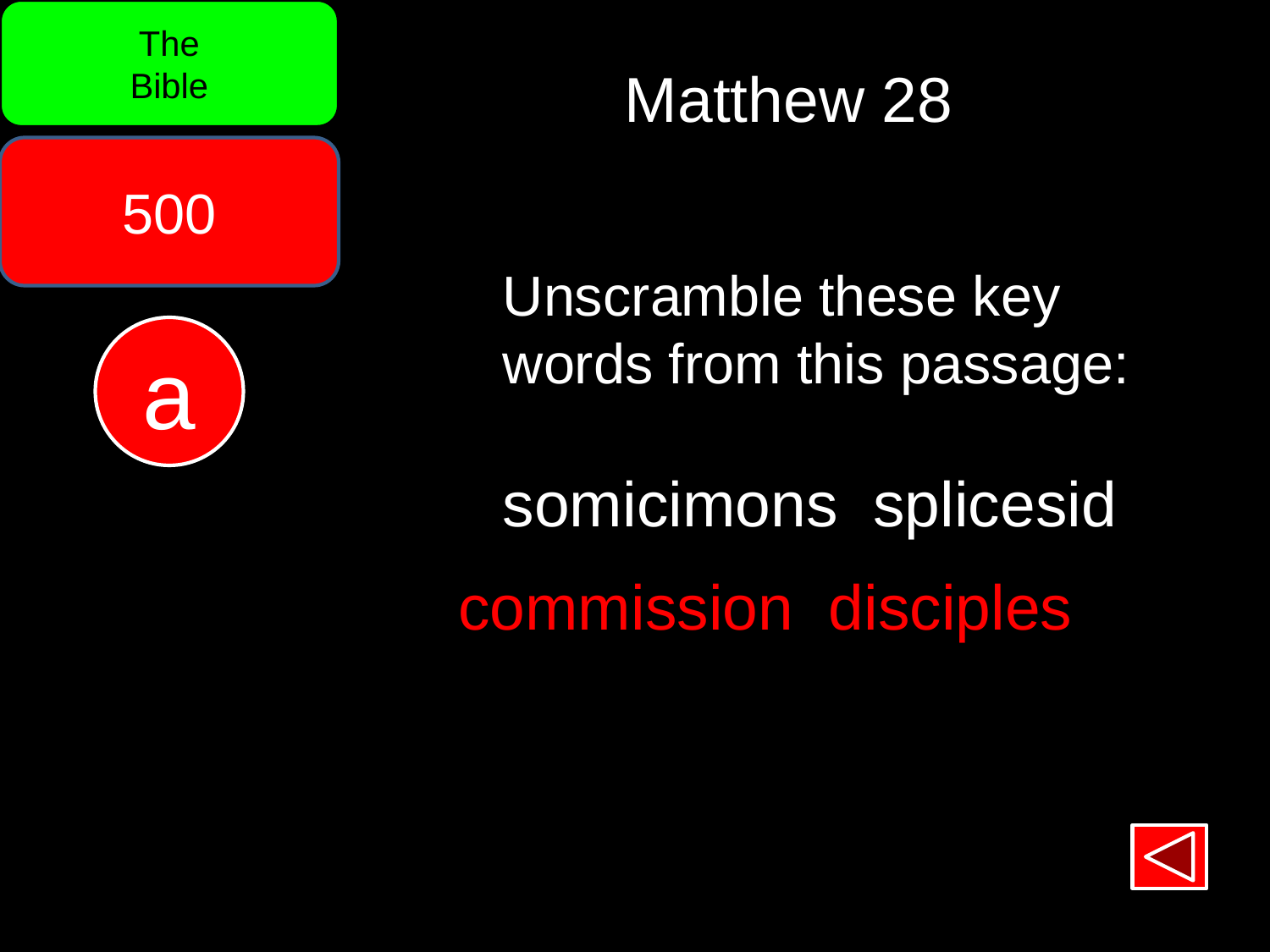

The
Bible
Matthew 28
500
Unscramble these key
words from this passage:

somicimons  splicesid
a
 commission  disciples